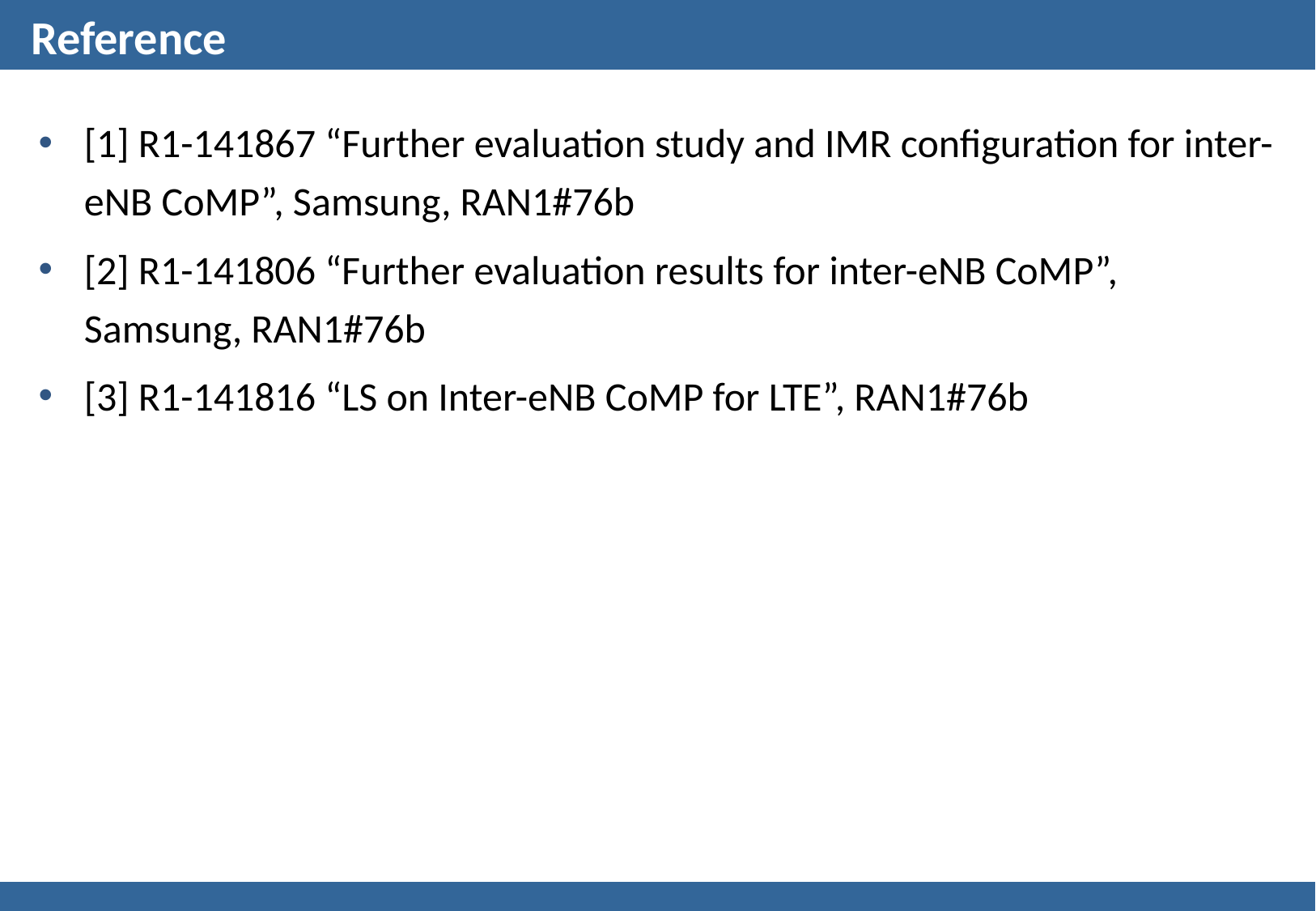

# Reference
[1] R1-141867 “Further evaluation study and IMR configuration for inter-eNB CoMP”, Samsung, RAN1#76b
[2] R1-141806 “Further evaluation results for inter-eNB CoMP”, Samsung, RAN1#76b
[3] R1-141816 “LS on Inter-eNB CoMP for LTE”, RAN1#76b